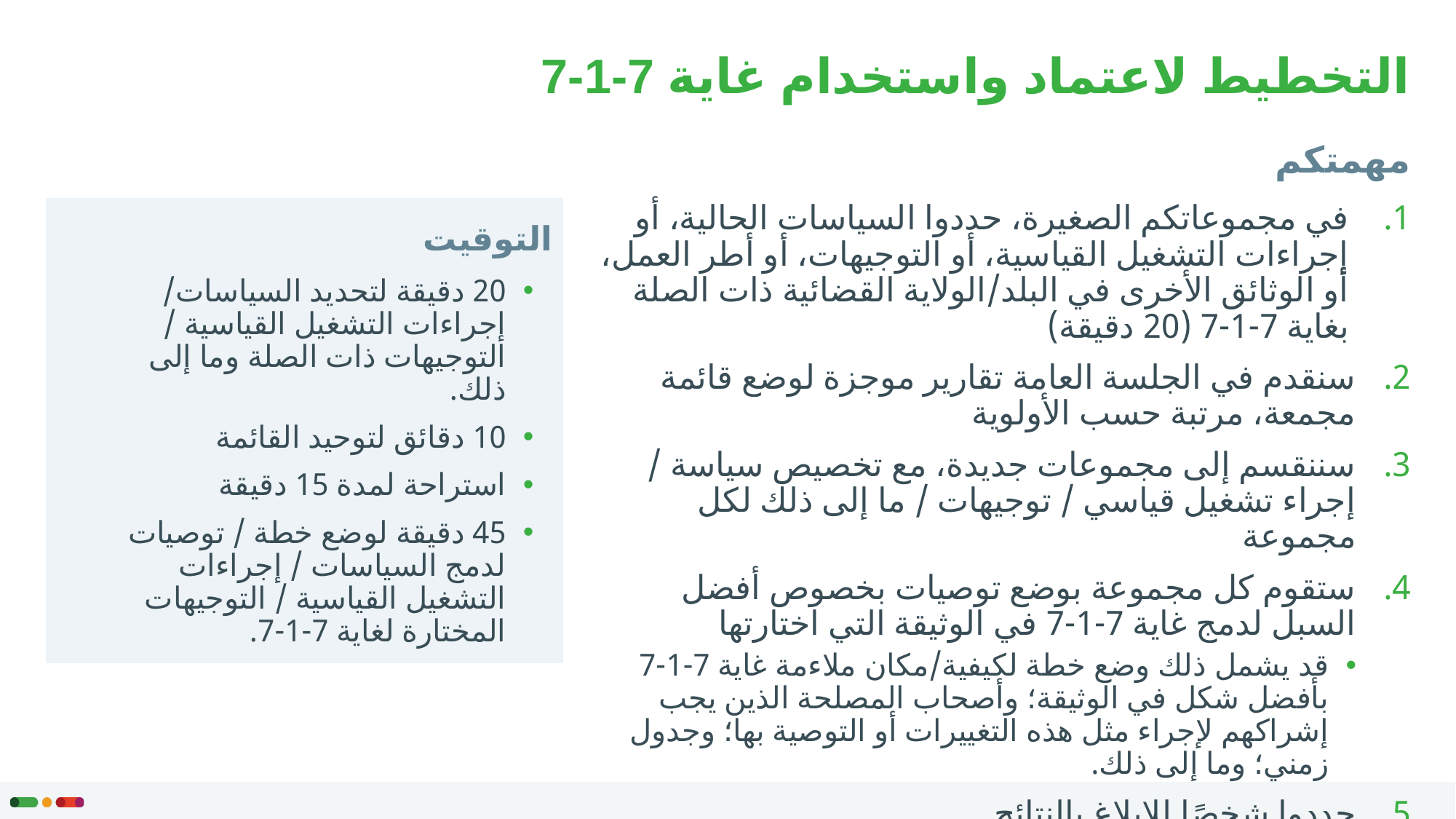

التخطيط لاعتماد واستخدام غاية 7-1-7
مهمتكم
التوقيت
في مجموعاتكم الصغيرة، حددوا السياسات الحالية، أو إجراءات التشغيل القياسية، أو التوجيهات، أو أطر العمل، أو الوثائق الأخرى في البلد/الولاية القضائية ذات الصلة بغاية 7-1-7 (20 دقيقة)
سنقدم في الجلسة العامة تقارير موجزة لوضع قائمة مجمعة، مرتبة حسب الأولوية
سننقسم إلى مجموعات جديدة، مع تخصيص سياسة / إجراء تشغيل قياسي / توجيهات / ما إلى ذلك لكل مجموعة
ستقوم كل مجموعة بوضع توصيات بخصوص أفضل السبل لدمج غاية 7-1-7 في الوثيقة التي اختارتها
قد يشمل ذلك وضع خطة لكيفية/مكان ملاءمة غاية 7-1-7 بأفضل شكل في الوثيقة؛ وأصحاب المصلحة الذين يجب إشراكهم لإجراء مثل هذه التغييرات أو التوصية بها؛ وجدول زمني؛ وما إلى ذلك.
حددوا شخصًا للإبلاغ بالنتائج

20 دقيقة لتحديد السياسات/ إجراءات التشغيل القياسية / التوجيهات ذات الصلة وما إلى ذلك.
10 دقائق لتوحيد القائمة
استراحة لمدة 15 دقيقة
45 دقيقة لوضع خطة / توصيات لدمج السياسات / إجراءات التشغيل القياسية / التوجيهات المختارة لغاية 7-1-7.